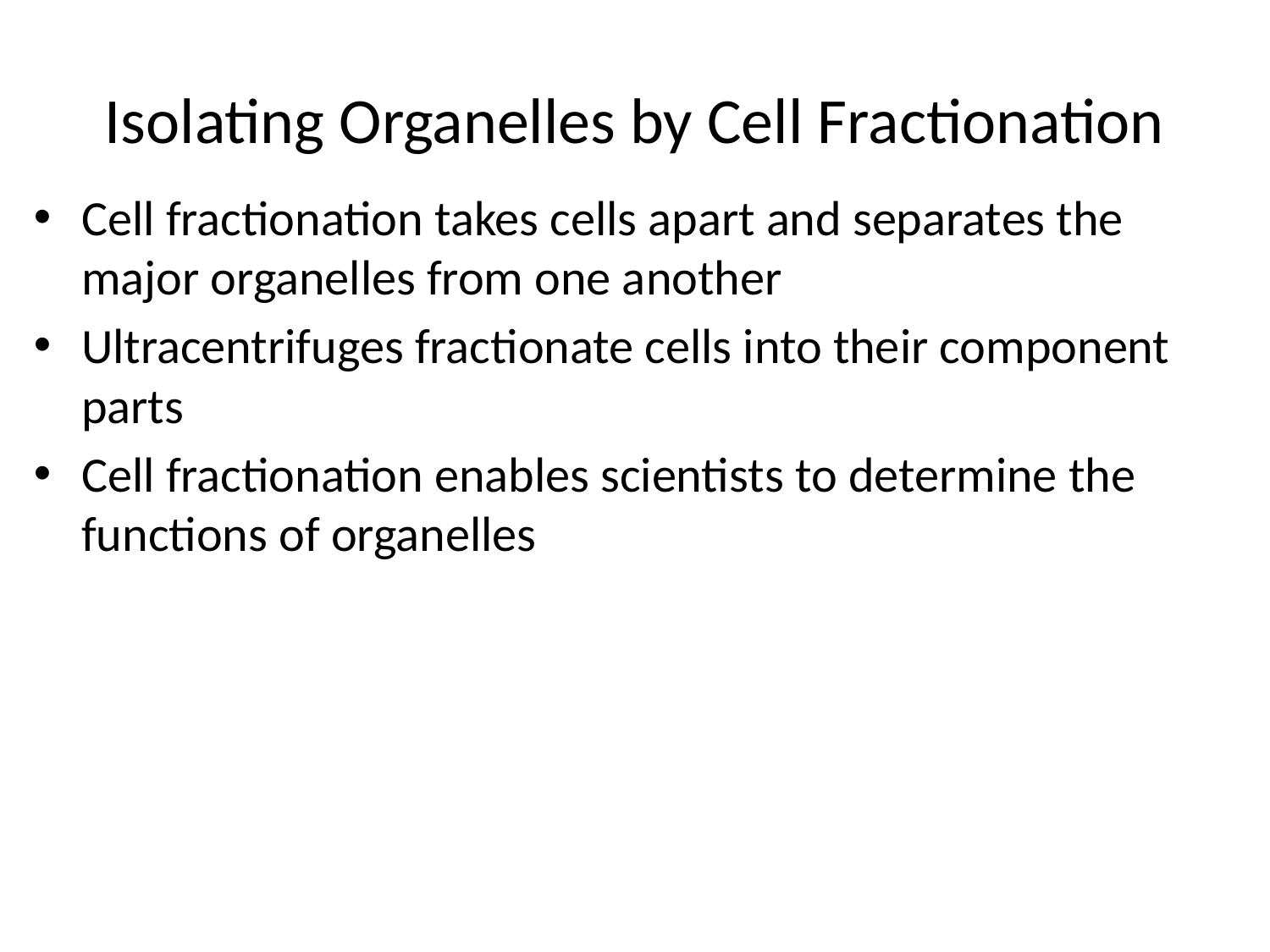

# Isolating Organelles by Cell Fractionation
Cell fractionation takes cells apart and separates the major organelles from one another
Ultracentrifuges fractionate cells into their component parts
Cell fractionation enables scientists to determine the functions of organelles